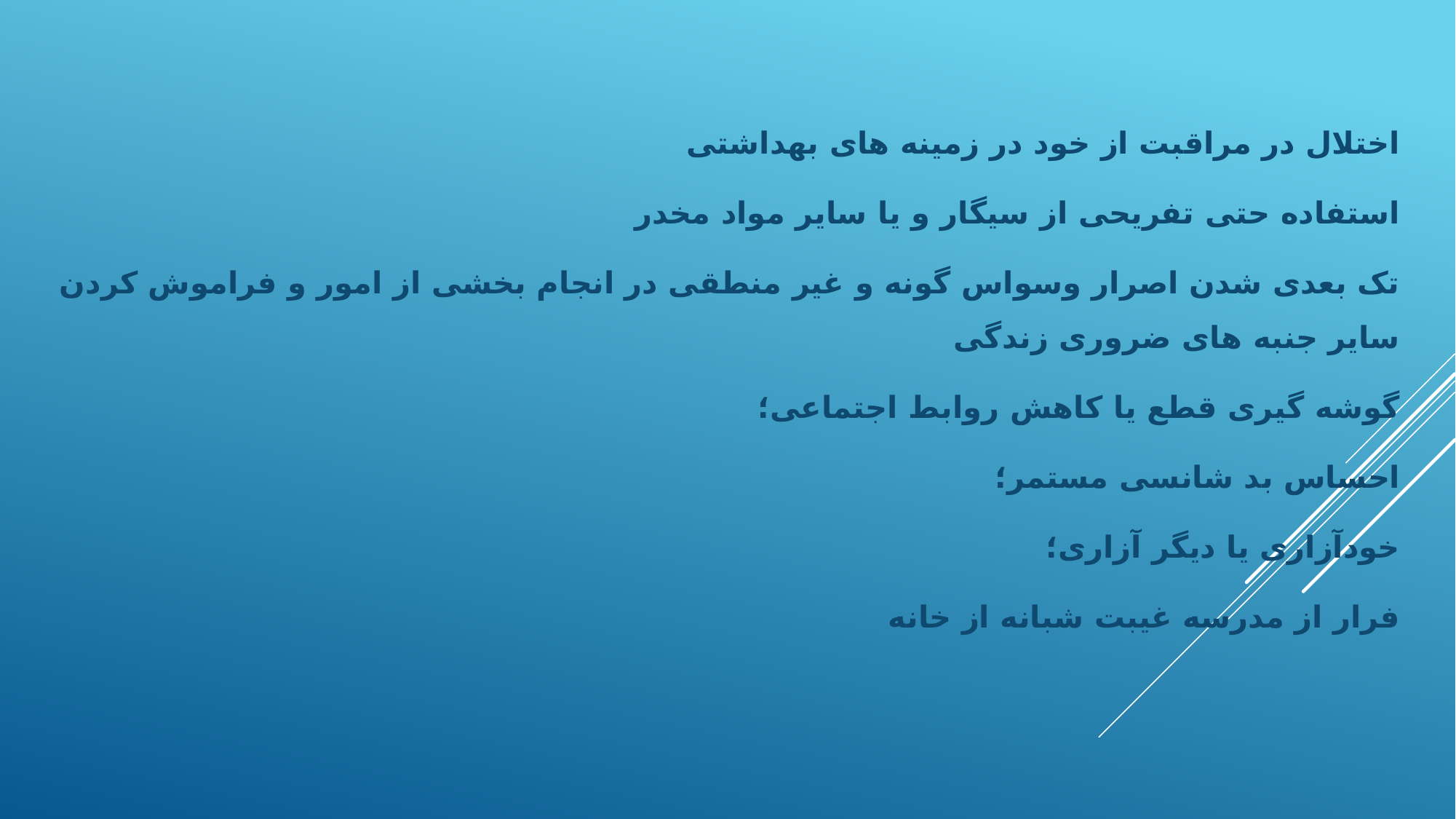

اختلال در مراقبت از خود در زمینه های بهداشتی
استفاده حتى تفریحی از سیگار و یا سایر مواد مخدر
تک بعدی شدن اصرار وسواس گونه و غیر منطقی در انجام بخشی از امور و فراموش کردن سایر جنبه های ضروری زندگی
گوشه گیری قطع یا کاهش روابط اجتماعی؛
احساس بد شانسی مستمر؛
خودآزاری یا دیگر آزاری؛
فرار از مدرسه غیبت شبانه از خانه